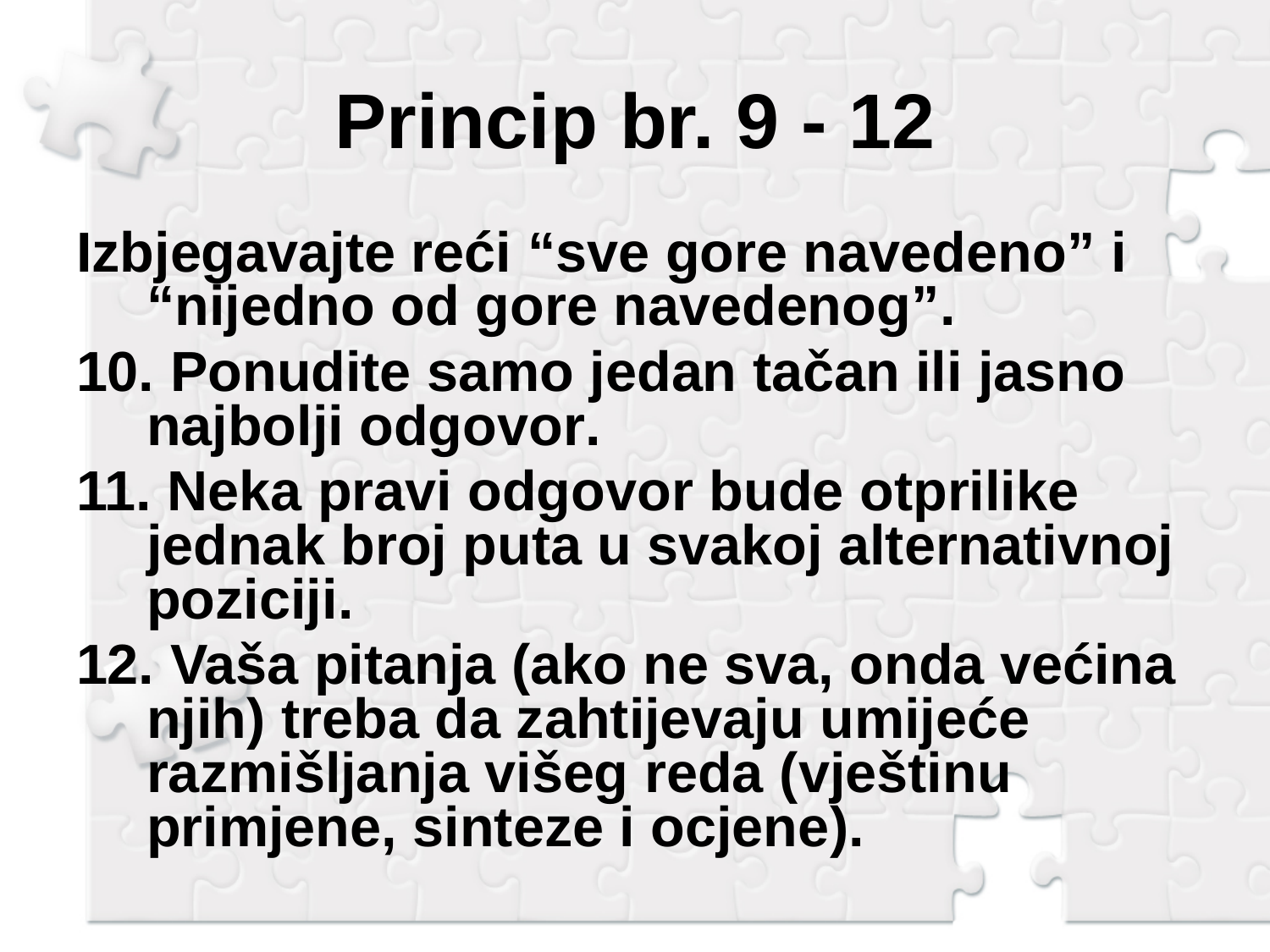

# Princip br. 9 - 12
Izbjegavajte reći “sve gore navedeno” i “nijedno od gore navedenog”.
10. Ponudite samo jedan tačan ili jasno najbolji odgovor.
11. Neka pravi odgovor bude otprilike jednak broj puta u svakoj alternativnoj poziciji.
12. Vaša pitanja (ako ne sva, onda većina njih) treba da zahtijevaju umijeće razmišljanja višeg reda (vještinu primjene, sinteze i ocjene).